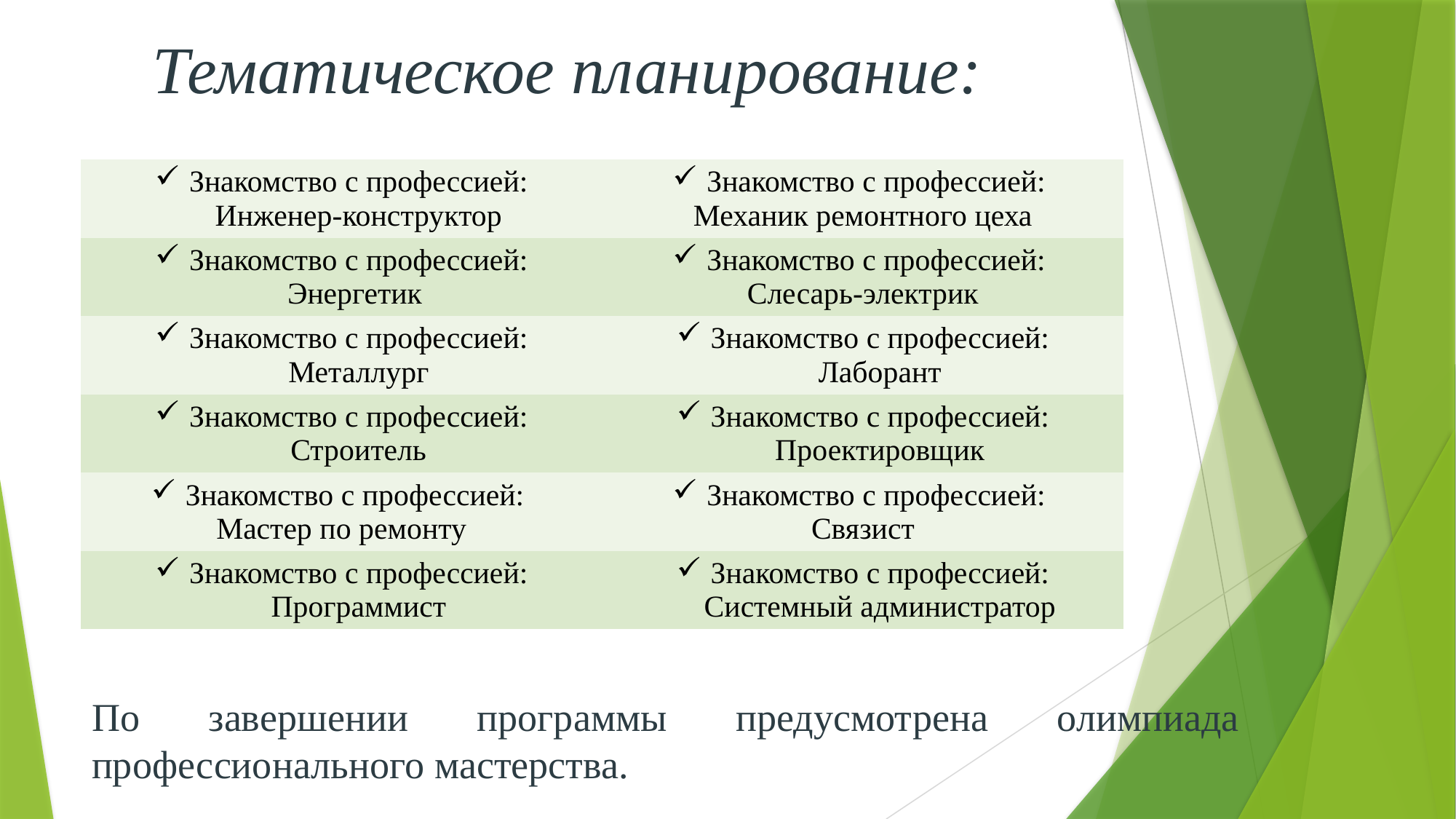

# Тематическое планирование:

По завершении программы предусмотрена олимпиада профессионального мастерства.
| Знакомство с профессией: Инженер-конструктор | Знакомство с профессией: Механик ремонтного цеха |
| --- | --- |
| Знакомство с профессией: Энергетик | Знакомство с профессией: Слесарь-электрик |
| Знакомство с профессией: Металлург | Знакомство с профессией: Лаборант |
| Знакомство с профессией: Строитель | Знакомство с профессией: Проектировщик |
| Знакомство с профессией: Мастер по ремонту | Знакомство с профессией: Связист |
| Знакомство с профессией: Программист | Знакомство с профессией: Системный администратор |